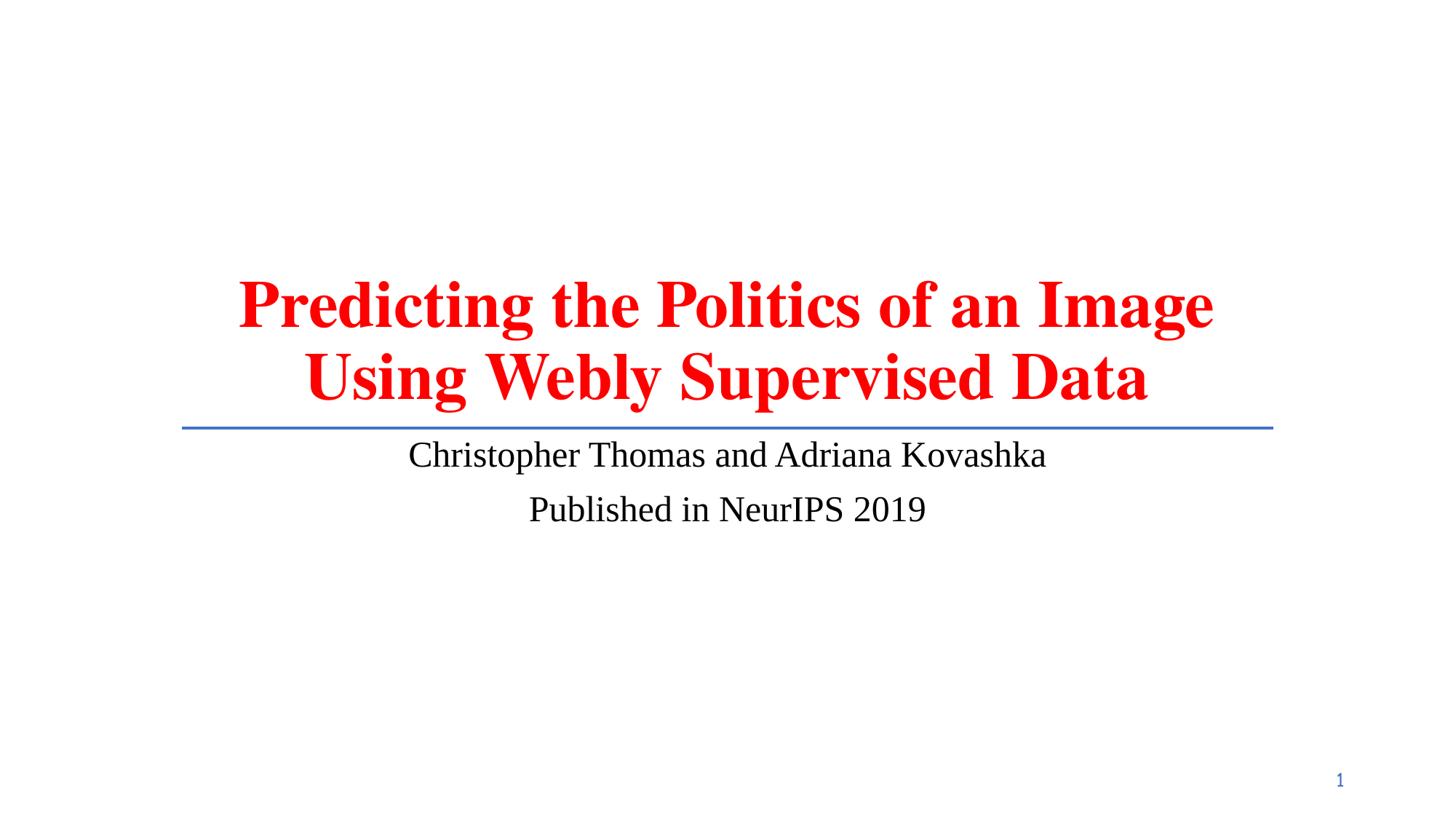

# Predicting the Politics of an Image Using Webly Supervised Data
Christopher Thomas and Adriana Kovashka
Published in NeurIPS 2019
1